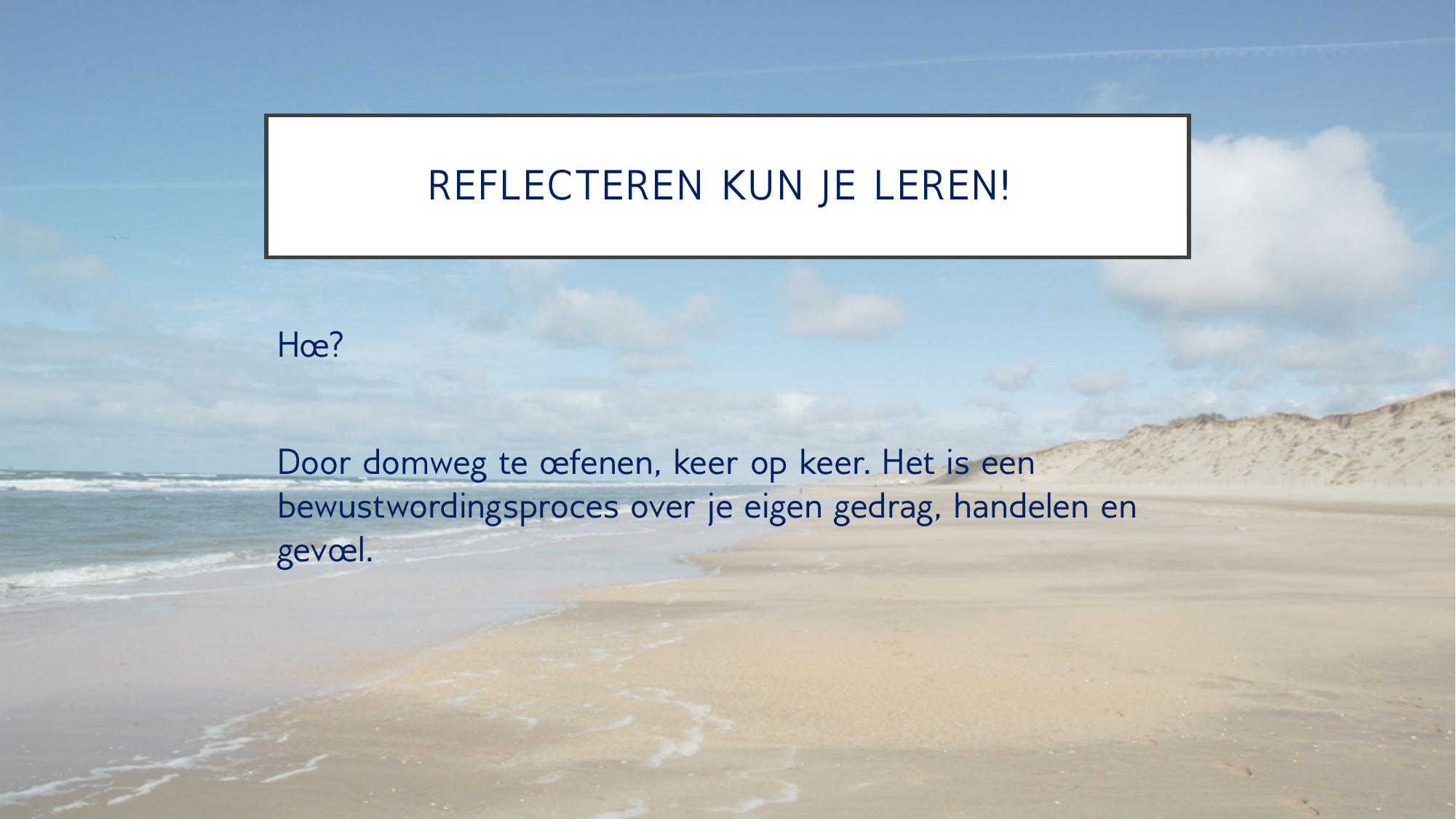

# Reflecteren kun je leren!
Hoe?

Door domweg te oefenen, keer op keer. Het is een bewustwordingsproces over je eigen gedrag, handelen en gevoel.